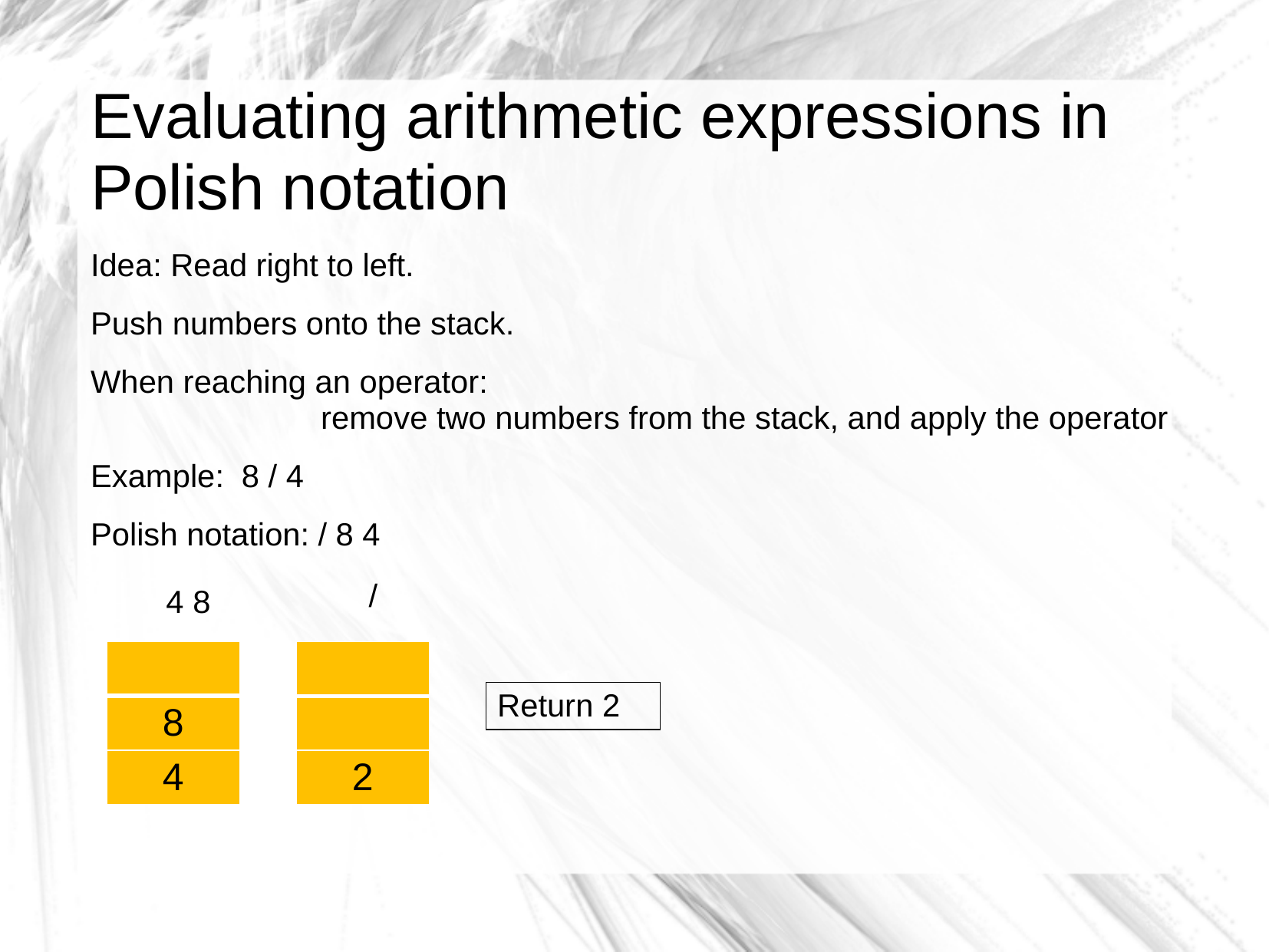

# Evaluating arithmetic expressions in Polish notation
Idea: Read right to left.
Push numbers onto the stack.
When reaching an operator:
		remove two numbers from the stack, and apply the operator
Example:  8 / 4
Polish notation: / 8 4

/
8 4
|  |
| --- |
| 8 |
| 4 |
|  |
| --- |
|  |
| 2 |
Return 2